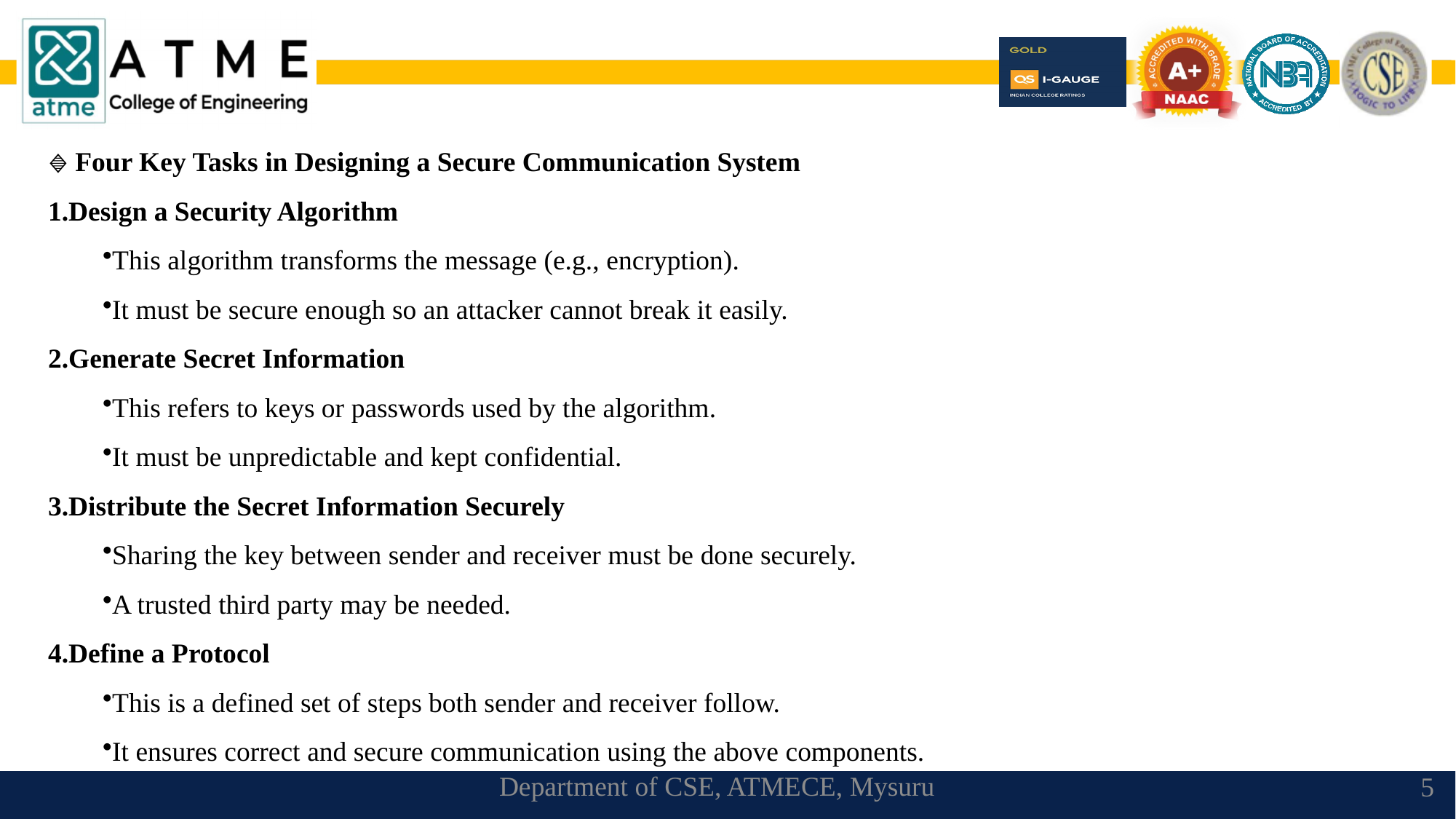

🔹 Four Key Tasks in Designing a Secure Communication System
Design a Security Algorithm
This algorithm transforms the message (e.g., encryption).
It must be secure enough so an attacker cannot break it easily.
Generate Secret Information
This refers to keys or passwords used by the algorithm.
It must be unpredictable and kept confidential.
Distribute the Secret Information Securely
Sharing the key between sender and receiver must be done securely.
A trusted third party may be needed.
Define a Protocol
This is a defined set of steps both sender and receiver follow.
It ensures correct and secure communication using the above components.
Department of CSE, ATMECE, Mysuru
5